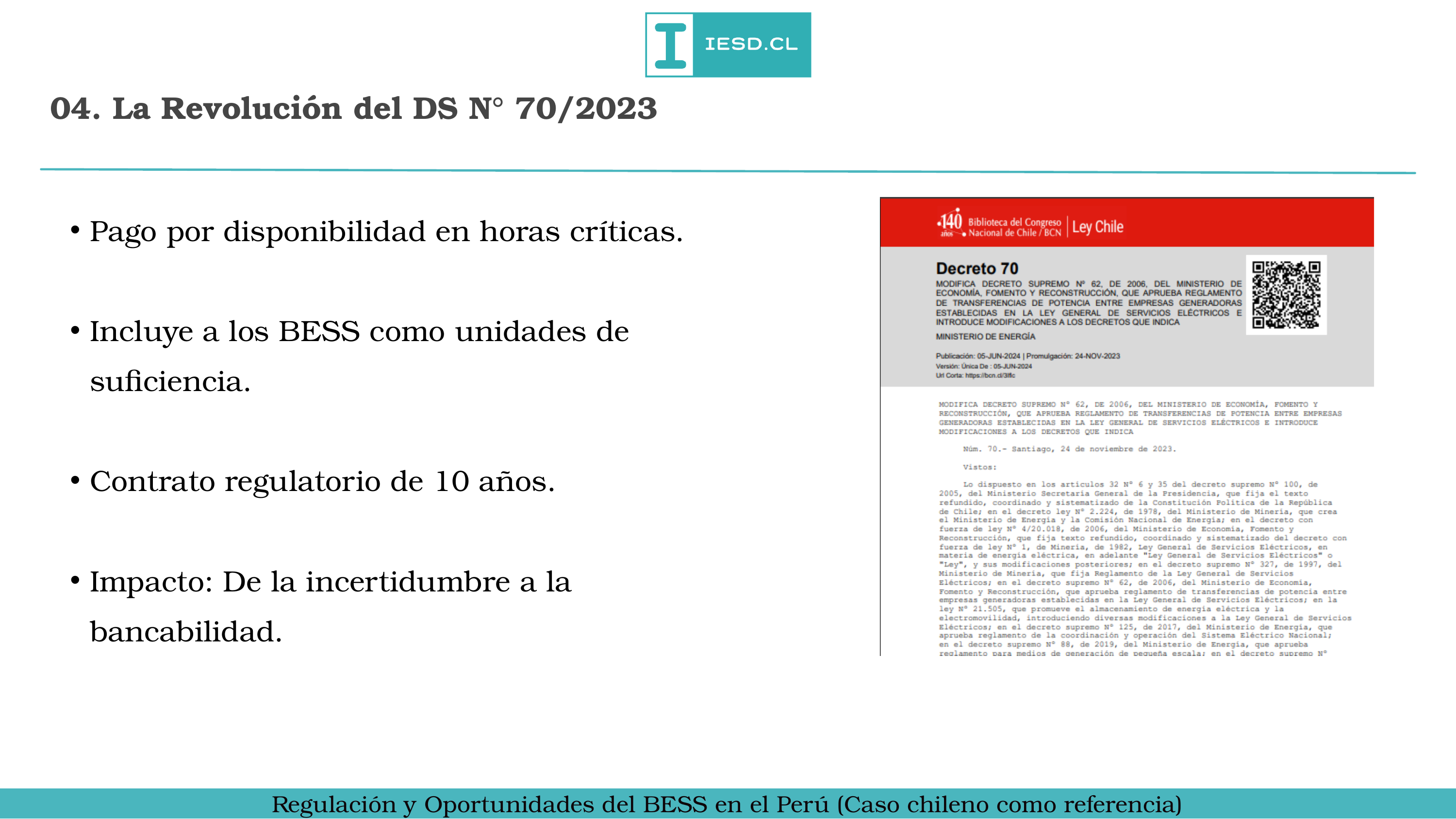

04. La Revolución del DS N° 70/2023

Pago por disponibilidad en horas críticas.

Incluye a los BESS como unidades de suficiencia.

Contrato regulatorio de 10 años.

Impacto: De la incertidumbre a la bancabilidad.

Regulación y Oportunidades del BESS en el Perú (Caso chileno como referencia)